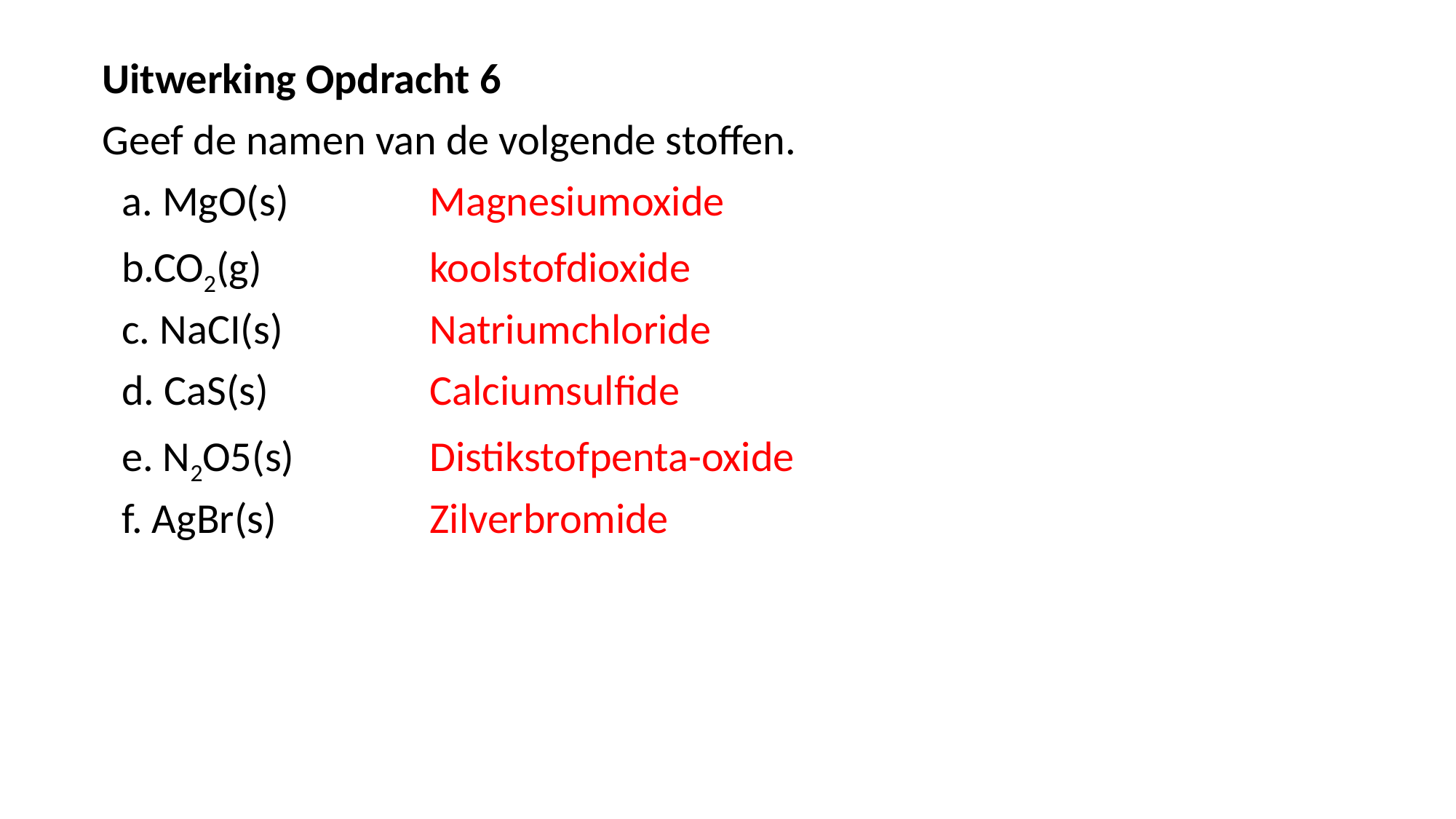

Uitwerking Opdracht 6
Geef de namen van de volgende stoffen.
  a. MgO(s)   		Magnesiumoxide
  b.CO2(g)     		koolstofdioxide
  c. NaCI(s)    	Natriumchloride
  d. CaS(s)      	Calciumsulfide
  e. N2O5(s)      	Distikstofpenta-oxide
  f. AgBr(s)      	Zilverbromide